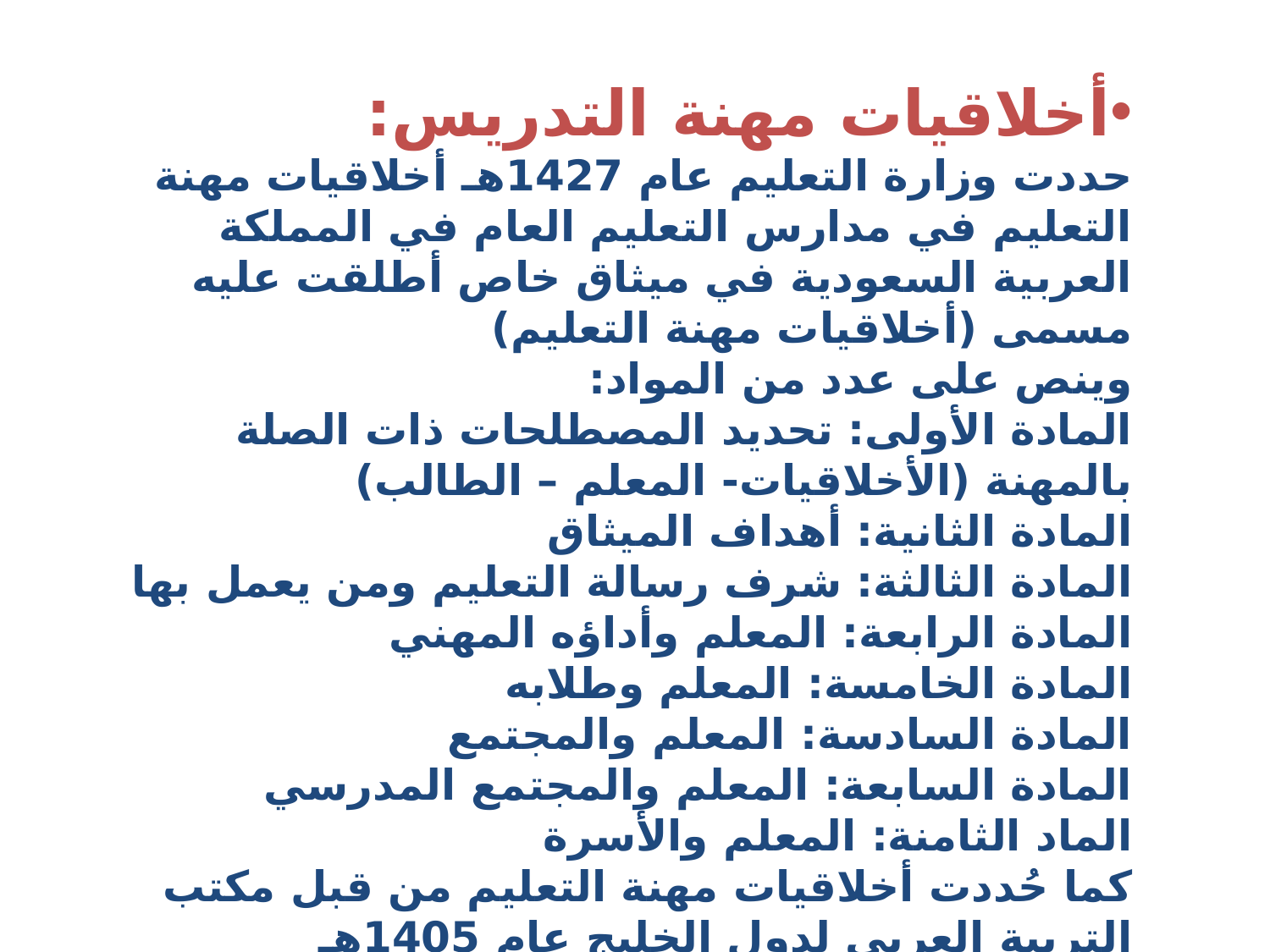

أخلاقيات مهنة التدريس:
حددت وزارة التعليم عام 1427هـ أخلاقيات مهنة التعليم في مدارس التعليم العام في المملكة العربية السعودية في ميثاق خاص أطلقت عليه مسمى (أخلاقيات مهنة التعليم)
وينص على عدد من المواد:
المادة الأولى: تحديد المصطلحات ذات الصلة بالمهنة (الأخلاقيات- المعلم – الطالب)
المادة الثانية: أهداف الميثاق
المادة الثالثة: شرف رسالة التعليم ومن يعمل بها
المادة الرابعة: المعلم وأداؤه المهني
المادة الخامسة: المعلم وطلابه
المادة السادسة: المعلم والمجتمع
المادة السابعة: المعلم والمجتمع المدرسي
الماد الثامنة: المعلم والأسرة
كما حُددت أخلاقيات مهنة التعليم من قبل مكتب التربية العربي لدول الخليج عام 1405هـ